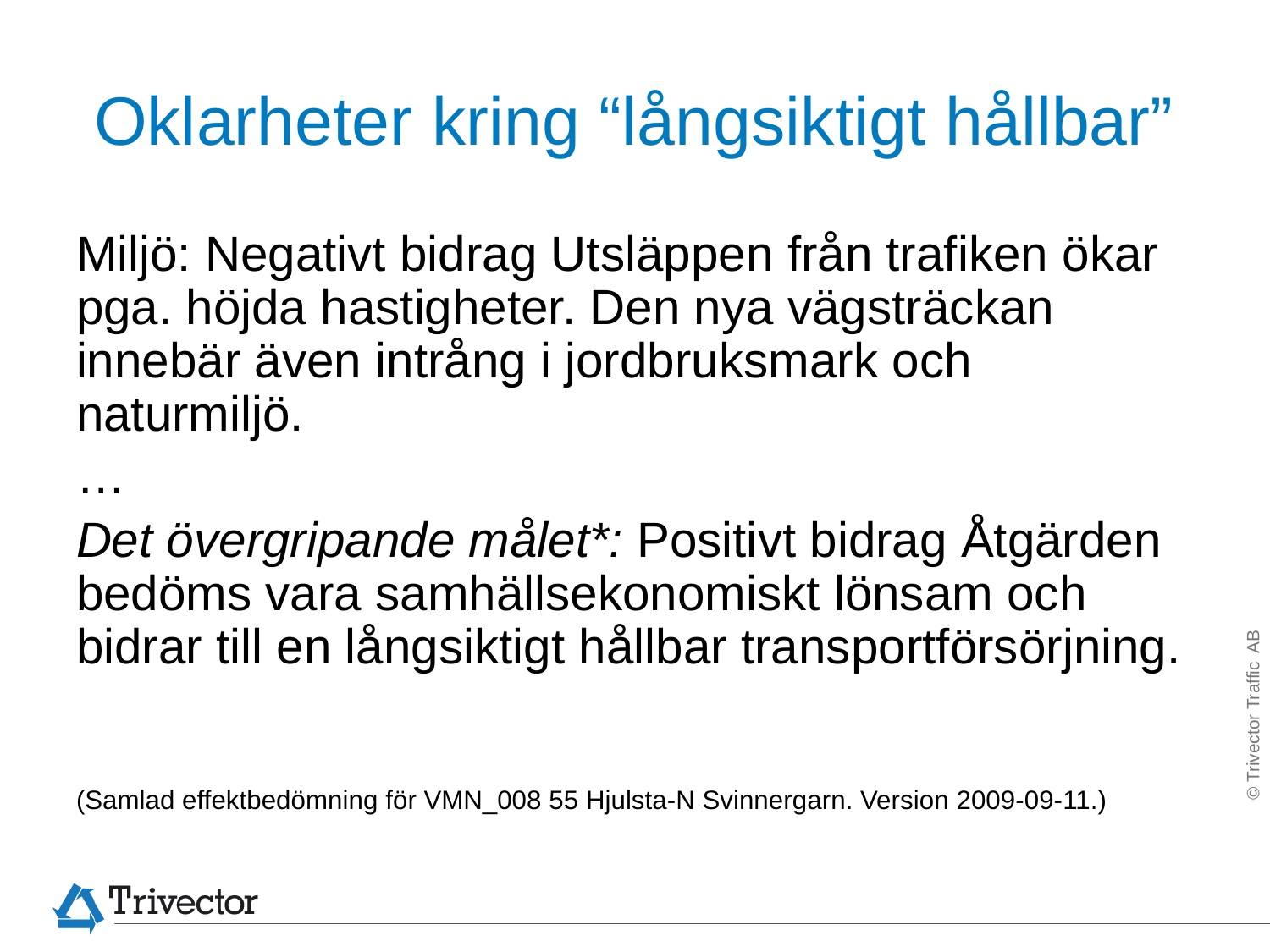

# Oklarheter kring “långsiktigt hållbar”
Miljö: Negativt bidrag Utsläppen från trafiken ökar pga. höjda hastigheter. Den nya vägsträckan innebär även intrång i jordbruksmark och naturmiljö.
…
Det övergripande målet*: Positivt bidrag Åtgärden bedöms vara samhällsekonomiskt lönsam och bidrar till en långsiktigt hållbar transportförsörjning.
(Samlad effektbedömning för VMN_008 55 Hjulsta-N Svinnergarn. Version 2009-09-11.)